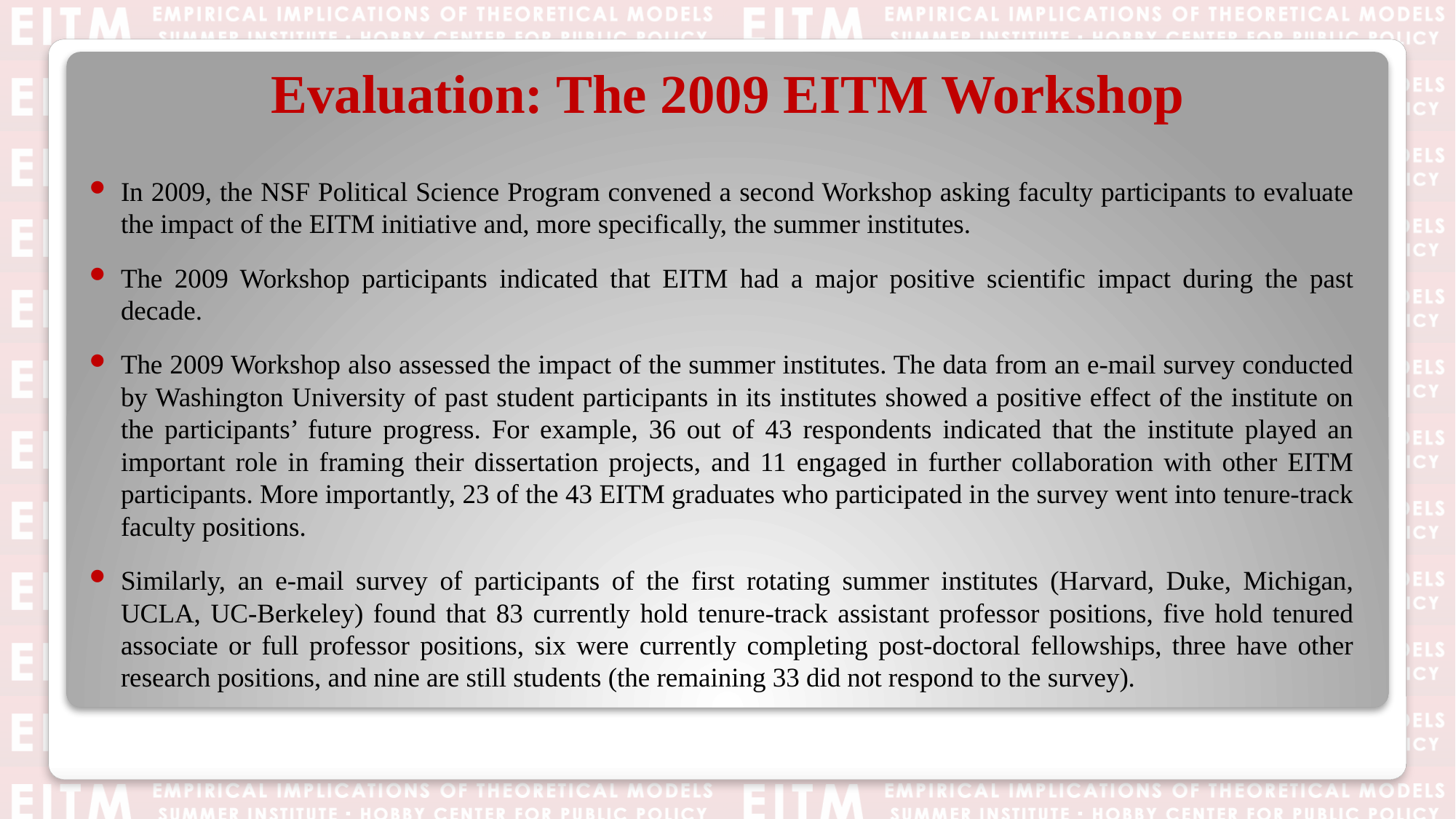

# Evaluation: The 2009 EITM Workshop
In 2009, the NSF Political Science Program convened a second Workshop asking faculty participants to evaluate the impact of the EITM initiative and, more specifically, the summer institutes.
The 2009 Workshop participants indicated that EITM had a major positive scientific impact during the past decade.
The 2009 Workshop also assessed the impact of the summer institutes. The data from an e-mail survey conducted by Washington University of past student participants in its institutes showed a positive effect of the institute on the participants’ future progress. For example, 36 out of 43 respondents indicated that the institute played an important role in framing their dissertation projects, and 11 engaged in further collaboration with other EITM participants. More importantly, 23 of the 43 EITM graduates who participated in the survey went into tenure-track faculty positions.
Similarly, an e-mail survey of participants of the first rotating summer institutes (Harvard, Duke, Michigan, UCLA, UC-Berkeley) found that 83 currently hold tenure-track assistant professor positions, five hold tenured associate or full professor positions, six were currently completing post-doctoral fellowships, three have other research positions, and nine are still students (the remaining 33 did not respond to the survey).